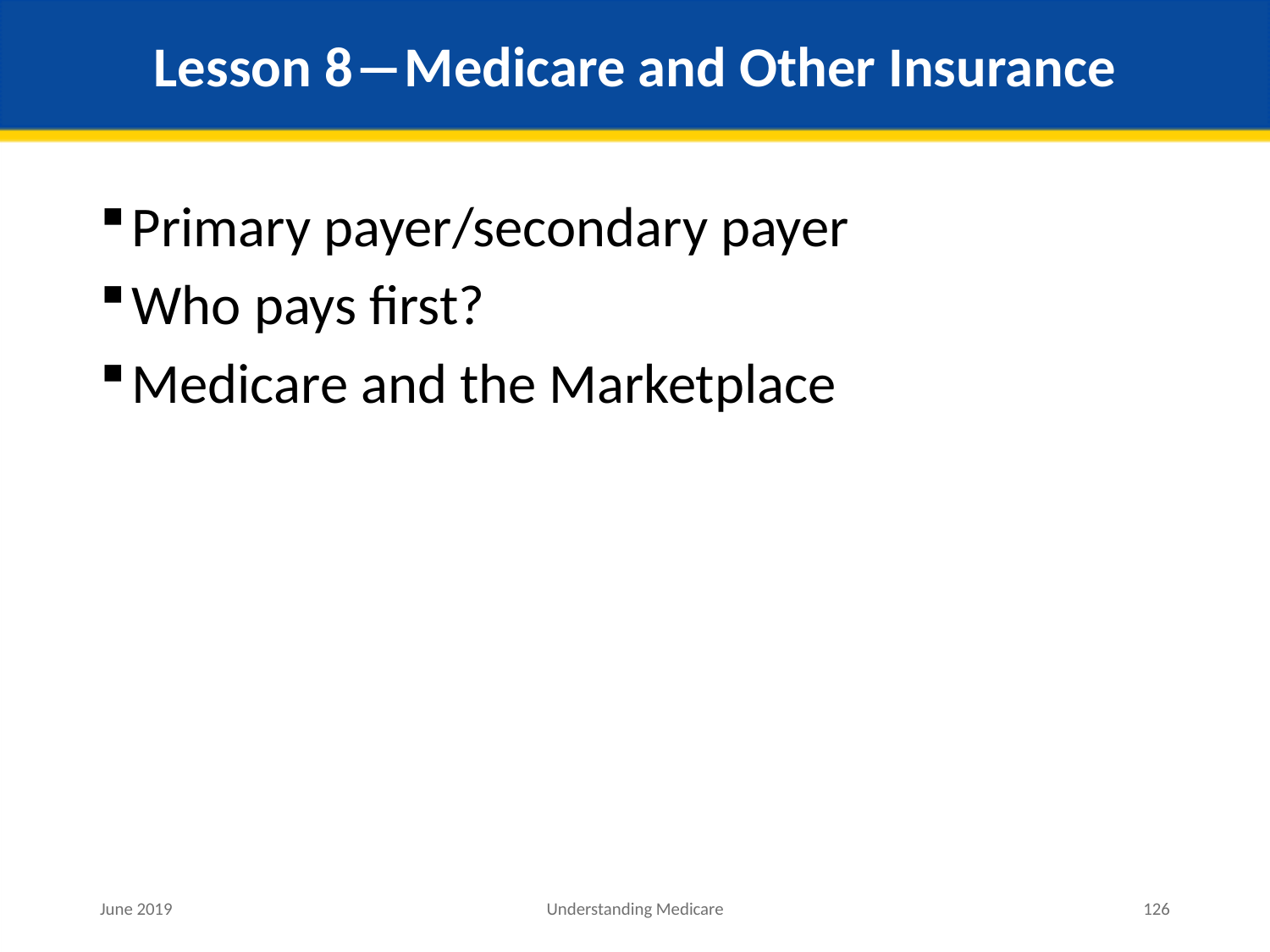

# Lesson 8―Medicare and Other Insurance
Primary payer/secondary payer
Who pays first?
Medicare and the Marketplace
June 2019
Understanding Medicare
126